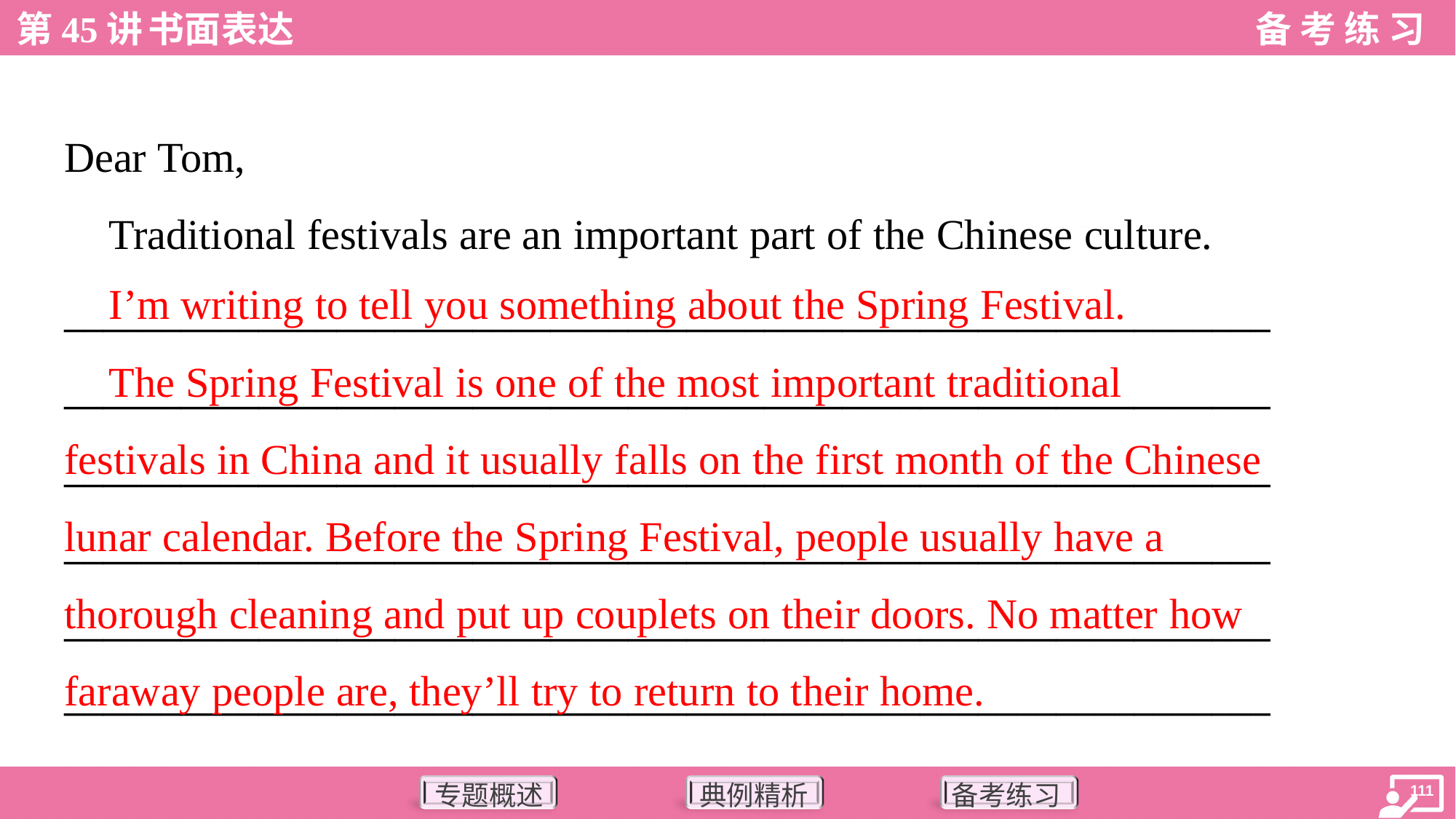

Dear Tom,
    Traditional festivals are an important part of the Chinese culture.
______________________________________________________________
______________________________________________________________
______________________________________________________________
______________________________________________________________
______________________________________________________________
______________________________________________________________
    I’m writing to tell you something about the Spring Festival.
    The Spring Festival is one of the most important traditional
festivals in China and it usually falls on the first month of the Chinese
lunar calendar. Before the Spring Festival, people usually have a
thorough cleaning and put up couplets on their doors. No matter how
faraway people are, they’ll try to return to their home.